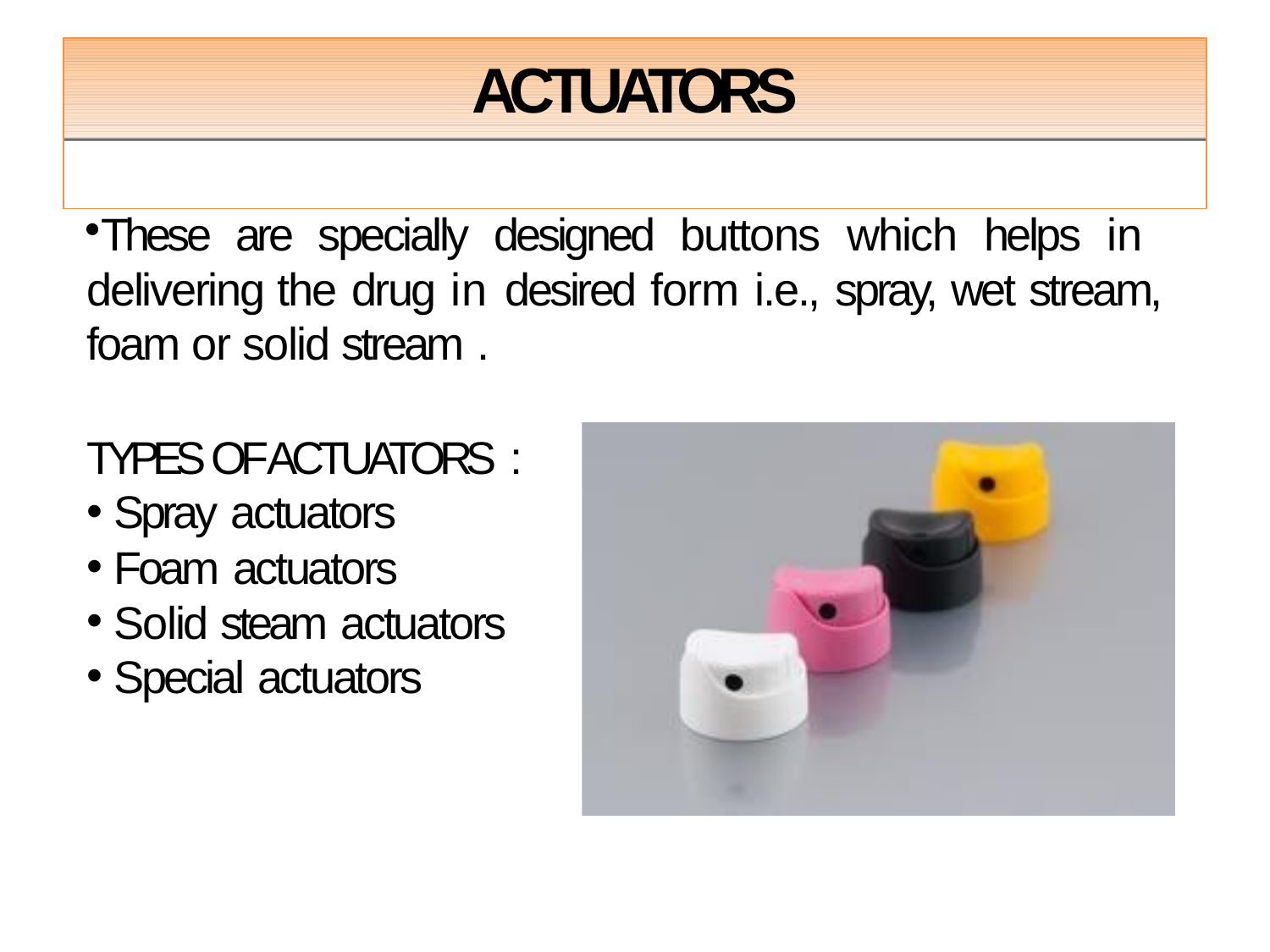

# ACTUATORS
These are specially designed buttons which helps in  delivering the drug in desired form i.e., spray, wet stream,  foam or solid stream .

TYPES OF ACTUATORS :
Spray actuators
Foam actuators
Solid steam actuators
Special actuators